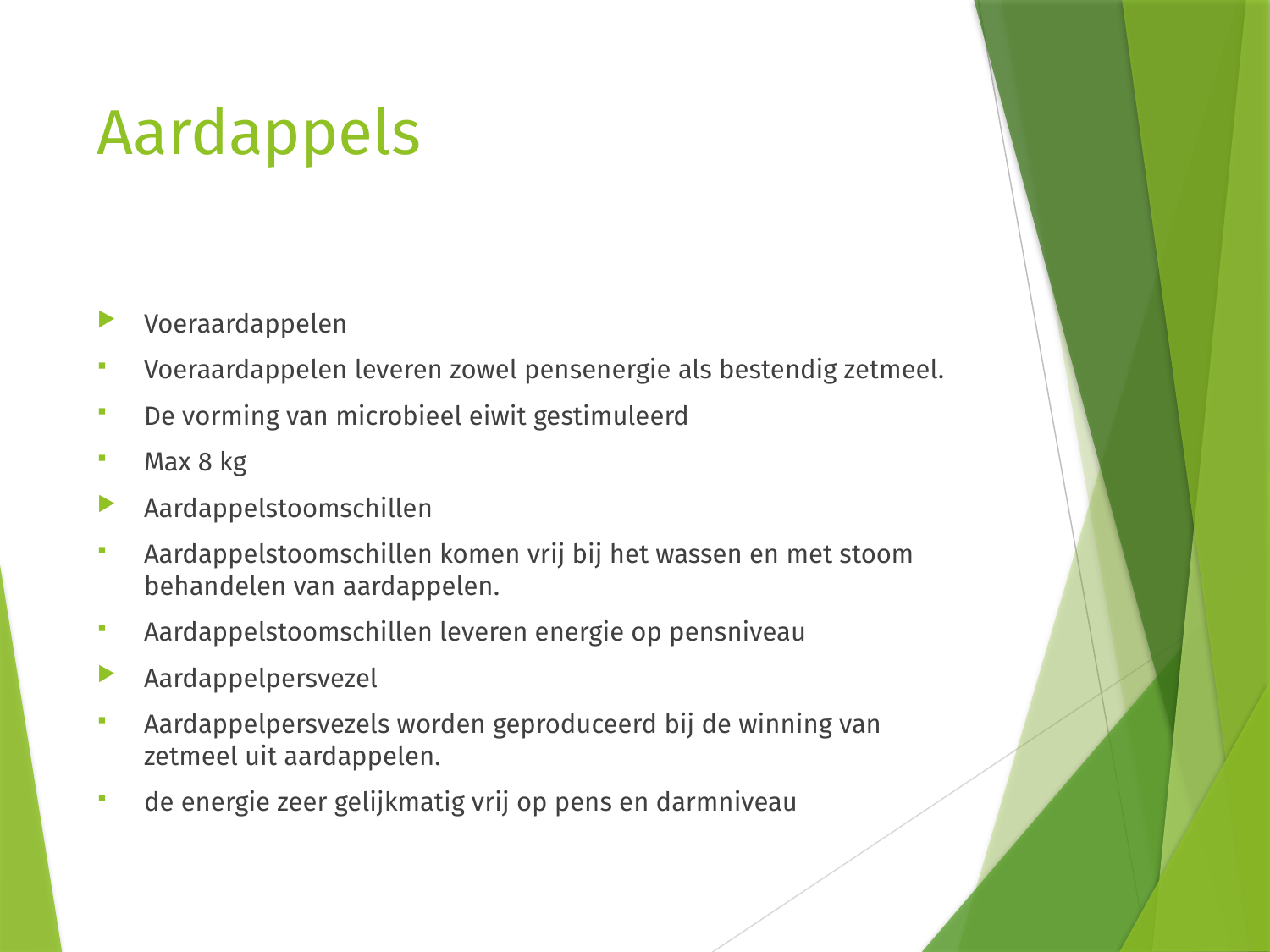

# Aardappels
Voeraardappelen
Voeraardappelen leveren zowel pensenergie als bestendig zetmeel.
De vorming van microbieel eiwit gestimuleerd
Max 8 kg
Aardappelstoomschillen
Aardappelstoomschillen komen vrij bij het wassen en met stoom behandelen van aardappelen.
Aardappelstoomschillen leveren energie op pensniveau
Aardappelpersvezel
Aardappelpersvezels worden geproduceerd bij de winning van zetmeel uit aardappelen.
de energie zeer gelijkmatig vrij op pens en darmniveau